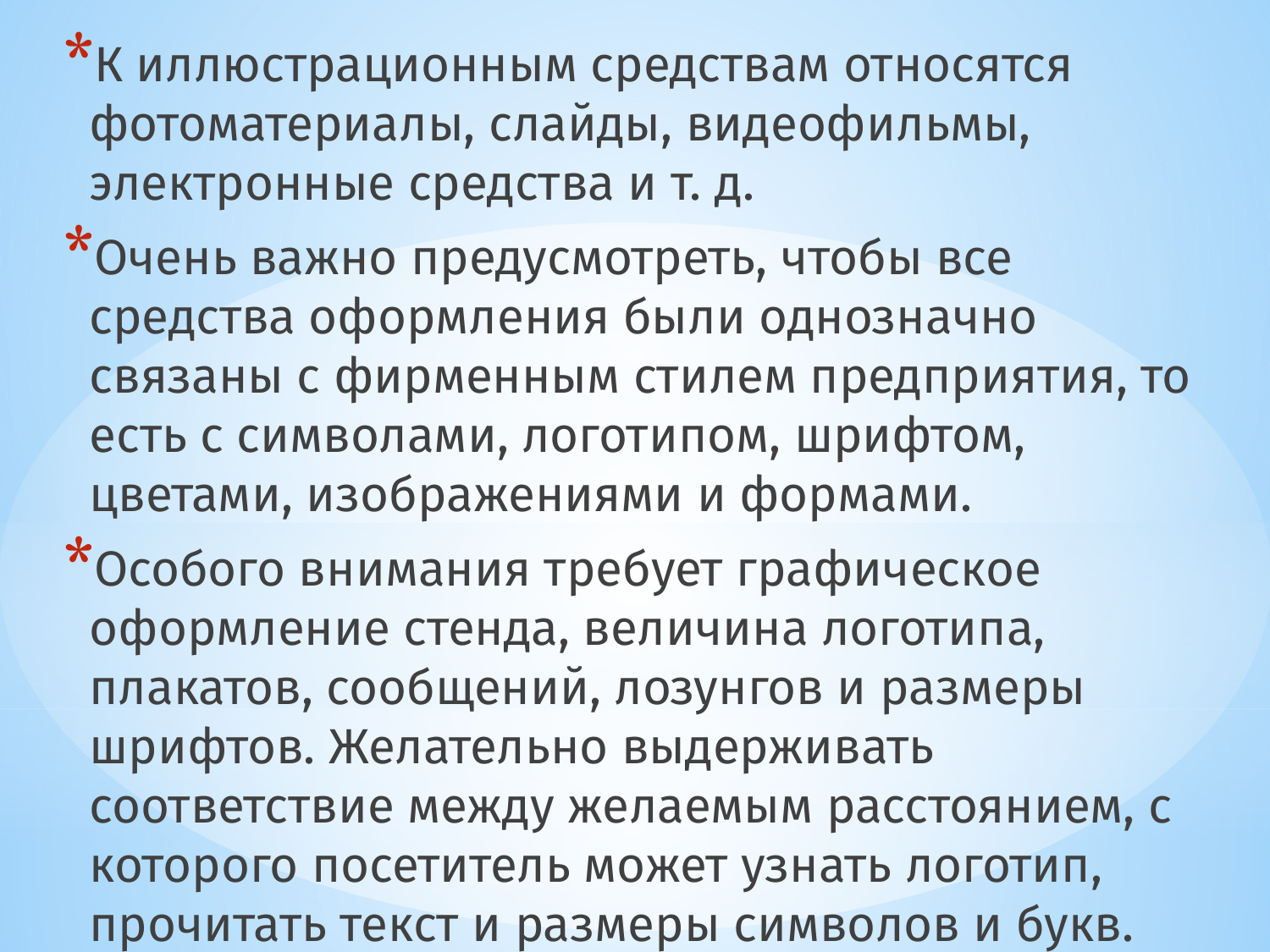

К иллюстрационным средствам относятся фотоматериалы, слайды, видеофильмы, электронные средства и т. д.
Очень важно предусмотреть, чтобы все средства оформления были однозначно связаны с фирменным стилем предприятия, то есть с символами, логотипом, шрифтом, цветами, изображениями и формами.
Особого внимания требует графическое оформление стенда, величина логотипа, плакатов, сообщений, лозунгов и размеры шрифтов. Желательно выдерживать соответствие между желаемым расстоянием, с которого посетитель может узнать логотип, прочитать текст и размеры символов и букв.
#